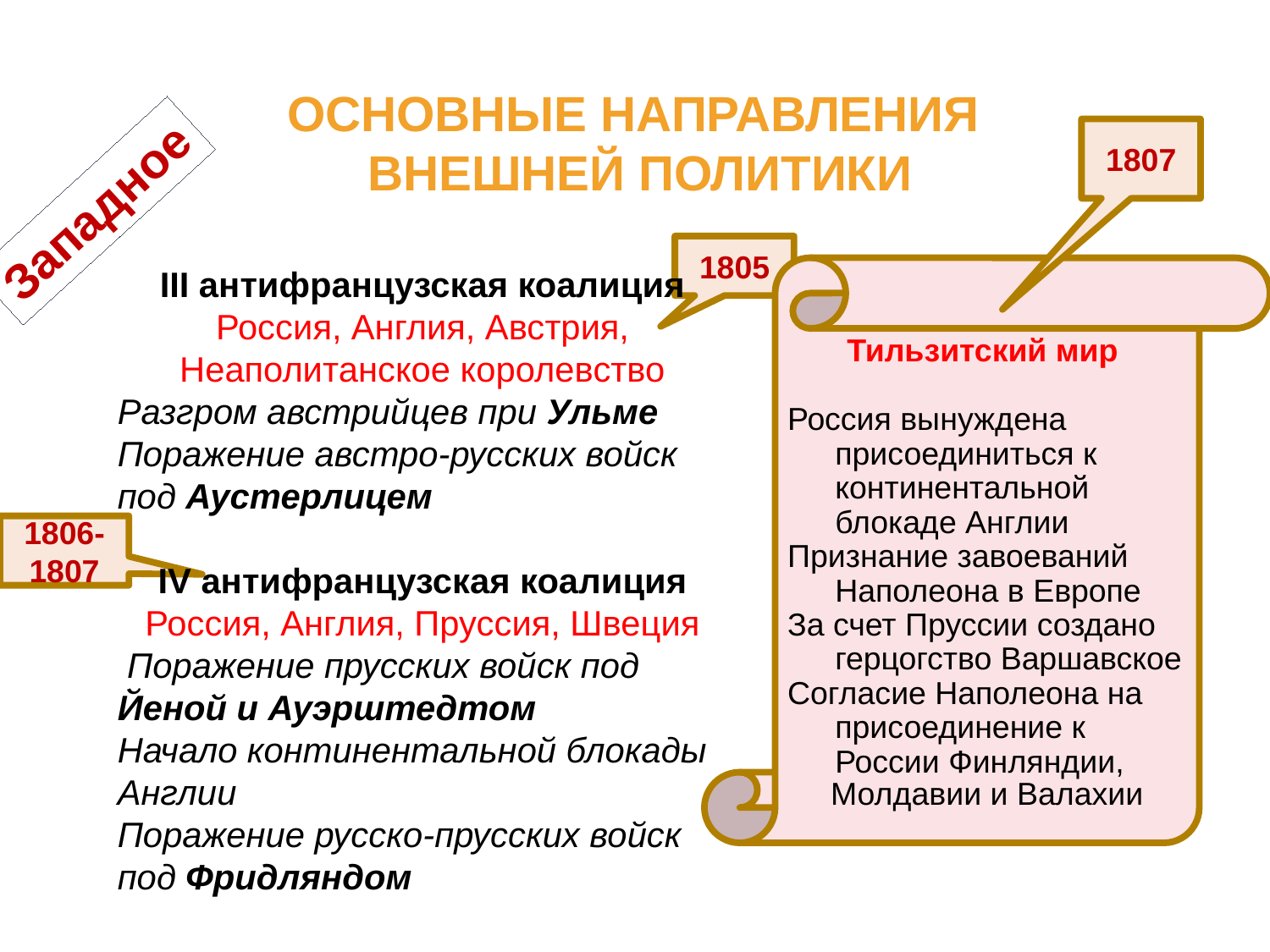

Основные направления
внешней политики
1807
Западное
1805
III антифранцузская коалиция
Россия, Англия, Австрия, Неаполитанское королевство
Разгром австрийцев при Ульме
Поражение австро-русских войск под Аустерлицем

IV антифранцузская коалиция
Россия, Англия, Пруссия, Швеция
 Поражение прусских войск под Йеной и Ауэрштедтом
Начало континентальной блокады Англии
Поражение русско-прусских войск под Фридляндом

Тильзитский мир

Россия вынуждена присоединиться к континентальной блокаде Англии
Признание завоеваний Наполеона в Европе
За счет Пруссии создано герцогство Варшавское
Согласие Наполеона на присоединение к России Финляндии,
Молдавии и Валахии

1806-1807